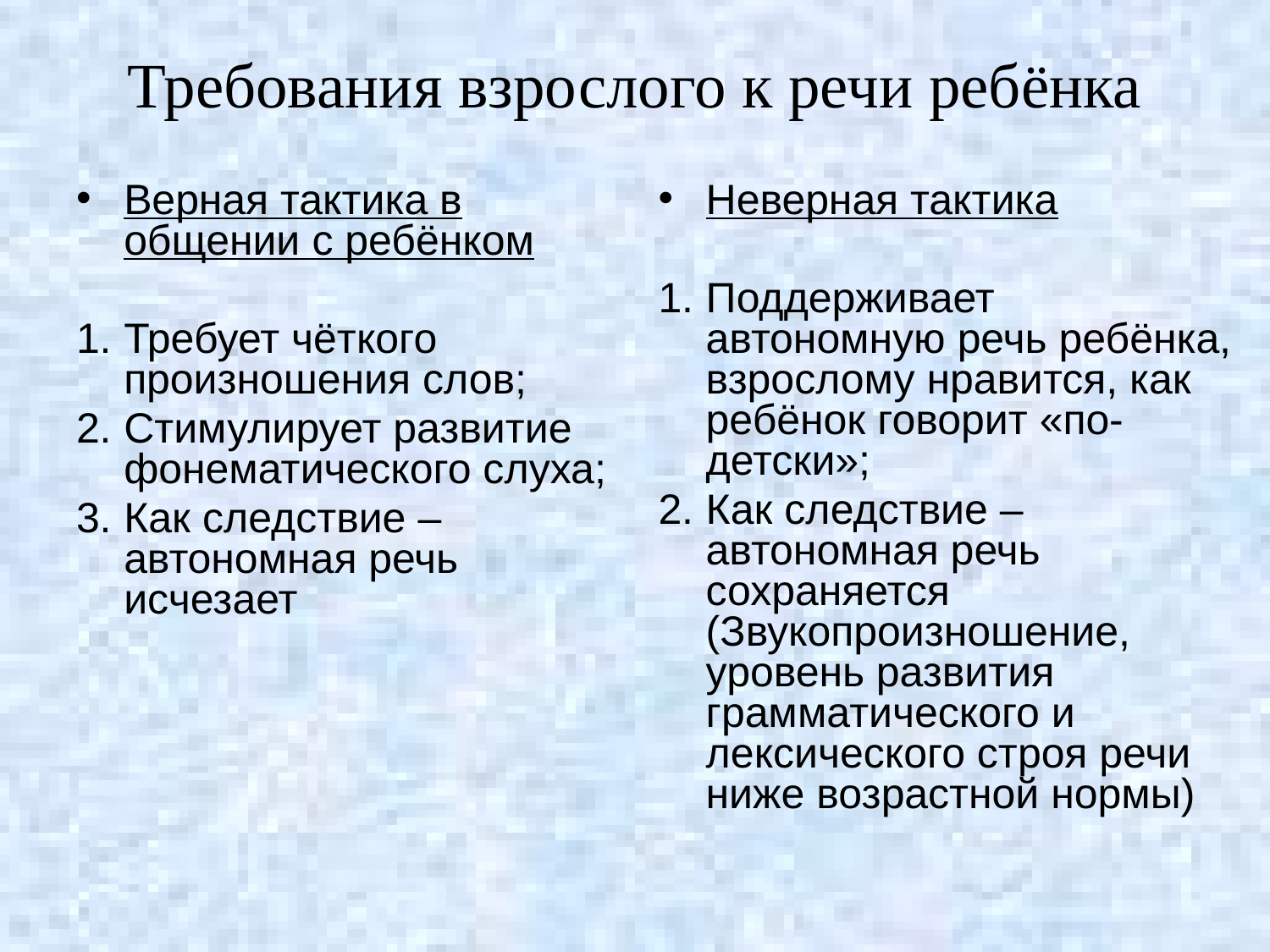

Требования взрослого к речи ребёнка
Верная тактика в общении с ребёнком

Требует чёткого произношения слов;
Стимулирует развитие фонематического слуха;
Как следствие – автономная речь исчезает

Неверная тактика

Поддерживает автономную речь ребёнка, взрослому нравится, как ребёнок говорит «по-детски»;
Как следствие – автономная речь сохраняется (Звукопроизношение, уровень развития грамматического и лексического строя речи ниже возрастной нормы)